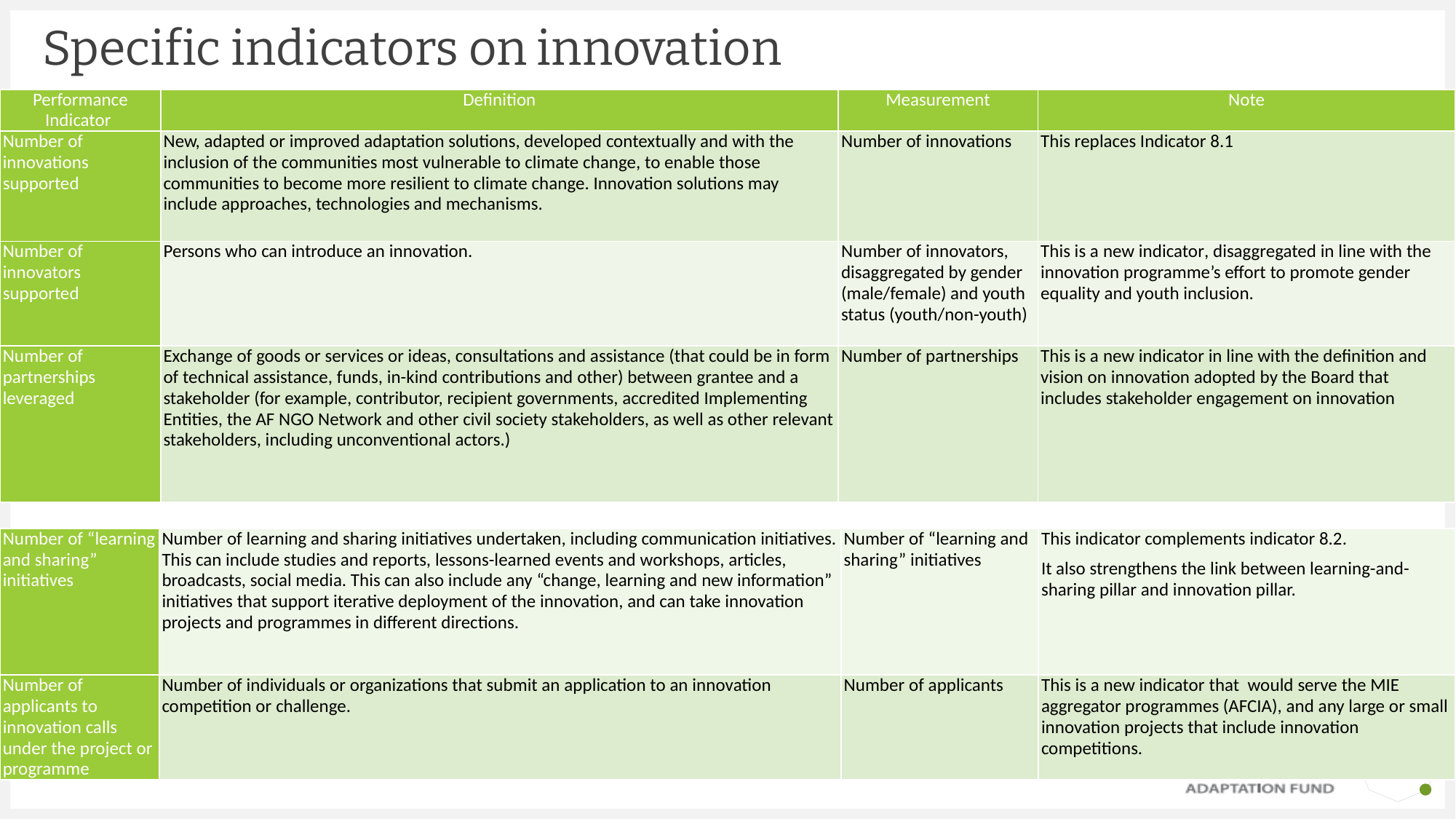

# Specific indicators on innovation
| Performance Indicator | Definition | Measurement | Note |
| --- | --- | --- | --- |
| Number of innovations supported | New, adapted or improved adaptation solutions, developed contextually and with the inclusion of the communities most vulnerable to climate change, to enable those communities to become more resilient to climate change. Innovation solutions may include approaches, technologies and mechanisms. | Number of innovations | This replaces Indicator 8.1 |
| Number of innovators supported | Persons who can introduce an innovation. | Number of innovators, disaggregated by gender (male/female) and youth status (youth/non-youth) | This is a new indicator, disaggregated in line with the innovation programme’s effort to promote gender equality and youth inclusion. |
| Number of partnerships leveraged | Exchange of goods or services or ideas, consultations and assistance (that could be in form of technical assistance, funds, in-kind contributions and other) between grantee and a stakeholder (for example, contributor, recipient governments, accredited Implementing Entities, the AF NGO Network and other civil society stakeholders, as well as other relevant stakeholders, including unconventional actors.) | Number of partnerships | This is a new indicator in line with the definition and vision on innovation adopted by the Board that includes stakeholder engagement on innovation |
| Number of “learning and sharing” initiatives | Number of learning and sharing initiatives undertaken, including communication initiatives. This can include studies and reports, lessons-learned events and workshops, articles, broadcasts, social media. This can also include any “change, learning and new information” initiatives that support iterative deployment of the innovation, and can take innovation projects and programmes in different directions. | Number of “learning and sharing” initiatives | This indicator complements indicator 8.2. It also strengthens the link between learning-and-sharing pillar and innovation pillar. |
| --- | --- | --- | --- |
| Number of applicants to innovation calls under the project or programme | Number of individuals or organizations that submit an application to an innovation competition or challenge. | Number of applicants | This is a new indicator that would serve the MIE aggregator programmes (AFCIA), and any large or small innovation projects that include innovation competitions. |